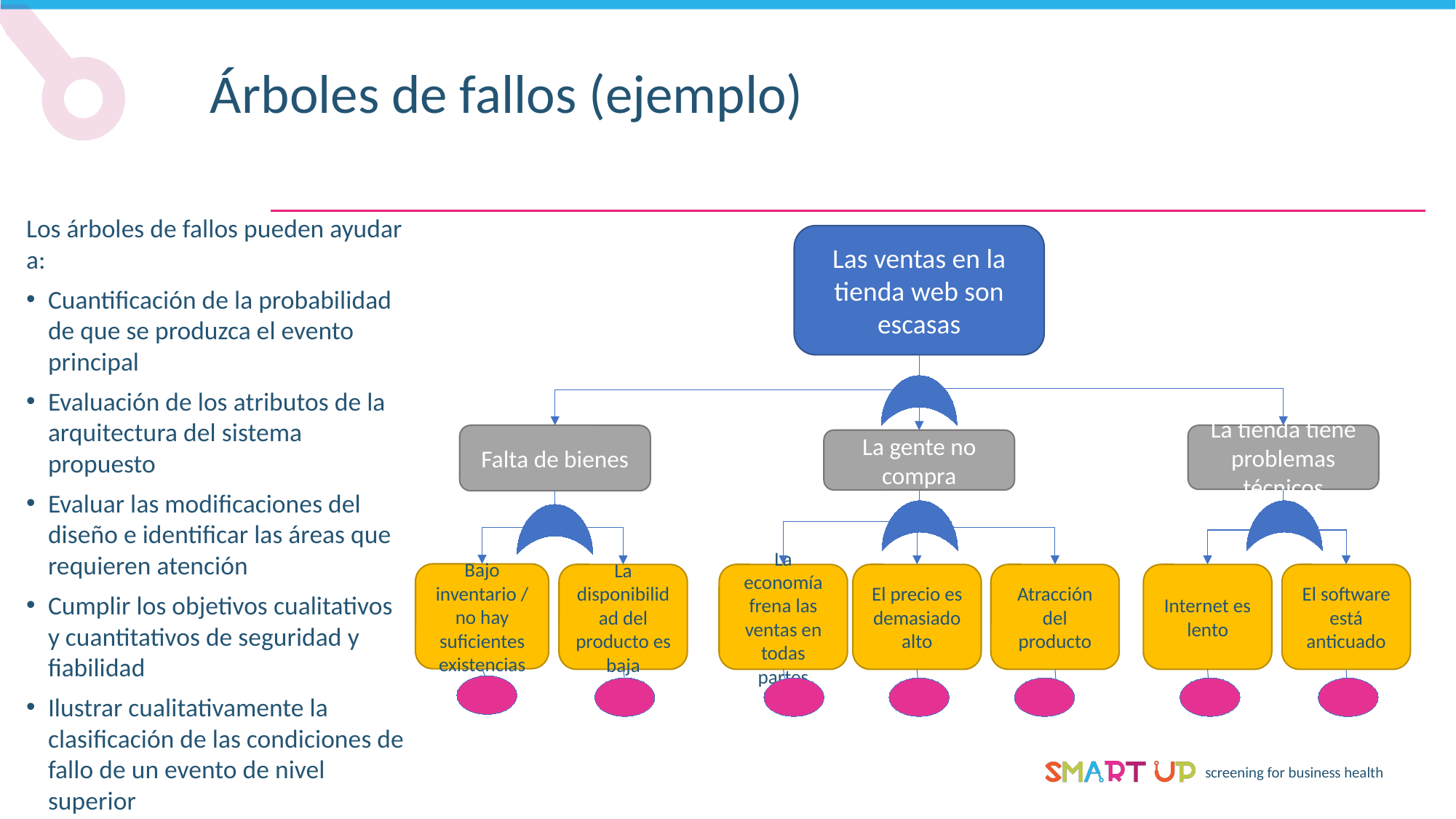

Árboles de fallos (ejemplo)
Los árboles de fallos pueden ayudar a:
Cuantificación de la probabilidad de que se produzca el evento principal
Evaluación de los atributos de la arquitectura del sistema propuesto
Evaluar las modificaciones del diseño e identificar las áreas que requieren atención
Cumplir los objetivos cualitativos y cuantitativos de seguridad y fiabilidad
Ilustrar cualitativamente la clasificación de las condiciones de fallo de un evento de nivel superior
Establecimiento de tareas e intervalos de mantenimiento a partir de evaluaciones de seguridad/fiabilidad
Las ventas en la tienda web son escasas

Falta de bienes
La tienda tiene problemas técnicos
La gente no compra
Falta de bienes

Bajo inventario / no hay suficientes existencias
La disponibilidad del producto es baja
La economía frena las ventas en todas partes
El precio es demasiado alto
Atracción del producto
Internet es lento
El software está anticuado